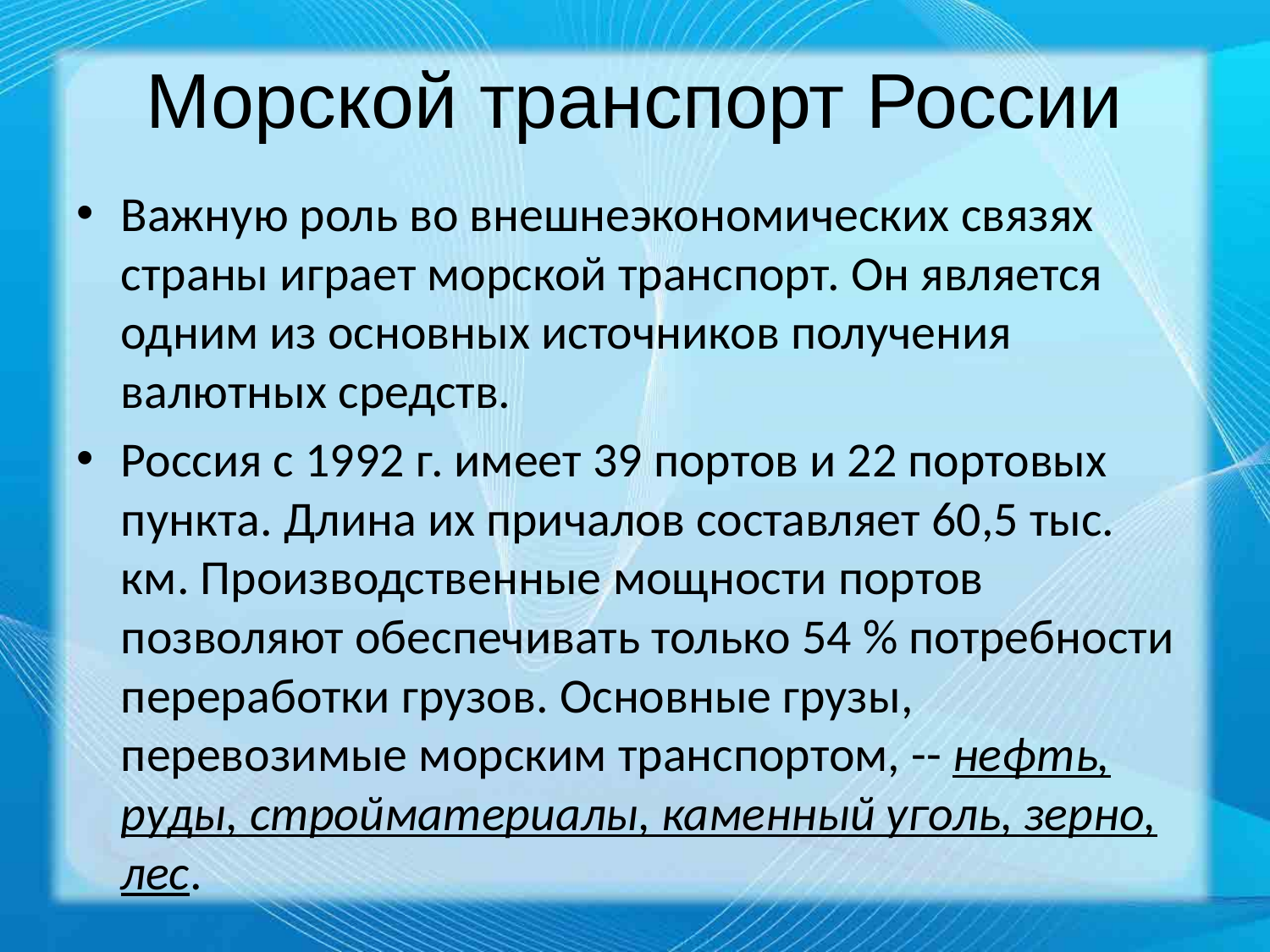

# Морской транспорт России
Важную роль во внешнеэкономических связях страны играет морской транспорт. Он является одним из основных источников получения валютных средств.
Россия с 1992 г. имеет 39 портов и 22 портовых пункта. Длина их причалов составляет 60,5 тыс. км. Производственные мощности портов позволяют обеспечивать только 54 % потребности переработки грузов. Основные грузы, перевозимые морским транспортом, -- нефть, руды, стройматериалы, каменный уголь, зерно, лес.